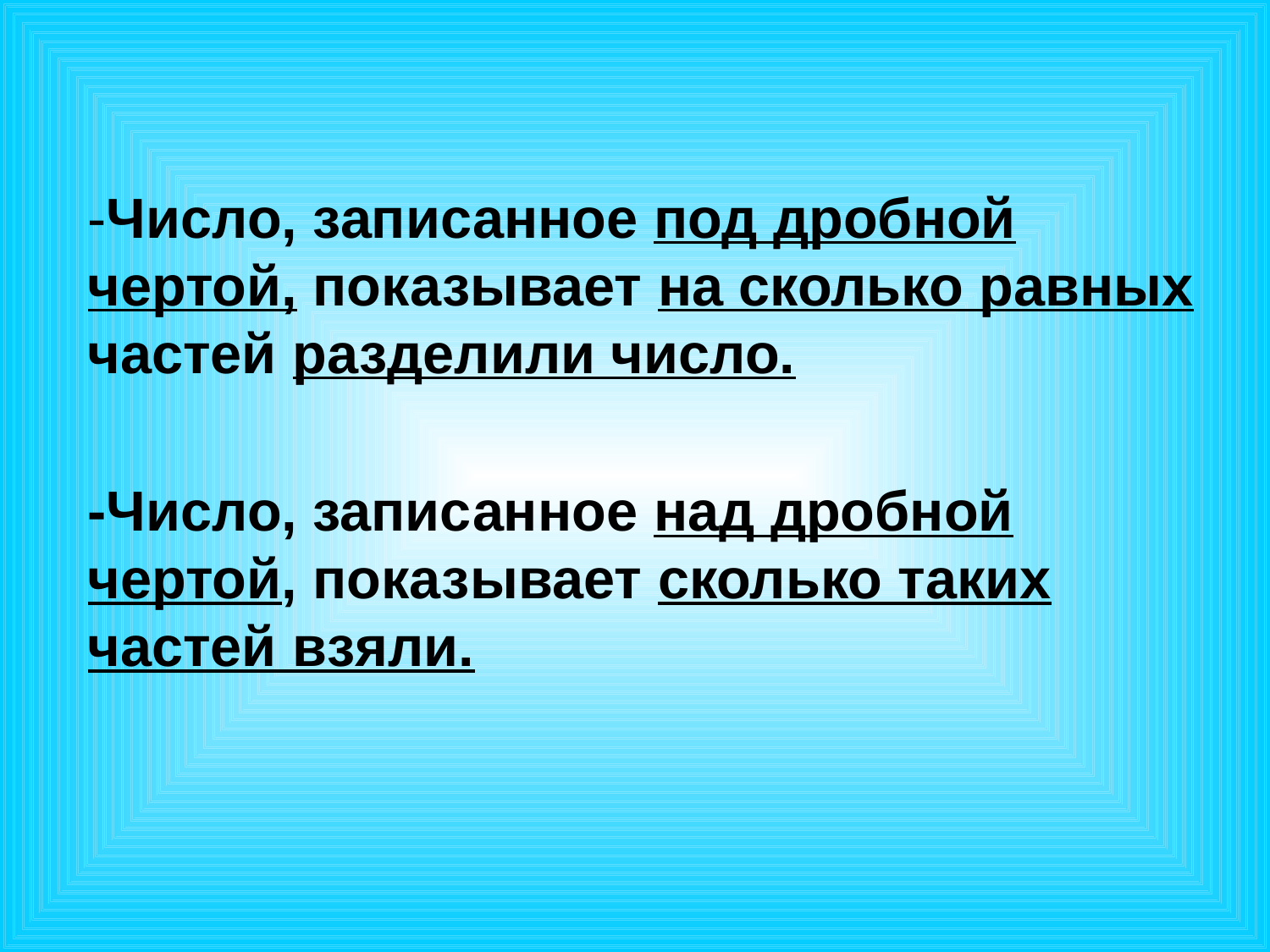

-Число, записанное под дробной чертой, показывает на сколько равных частей разделили число.

-Число, записанное над дробной чертой, показывает сколько таких частей взяли.